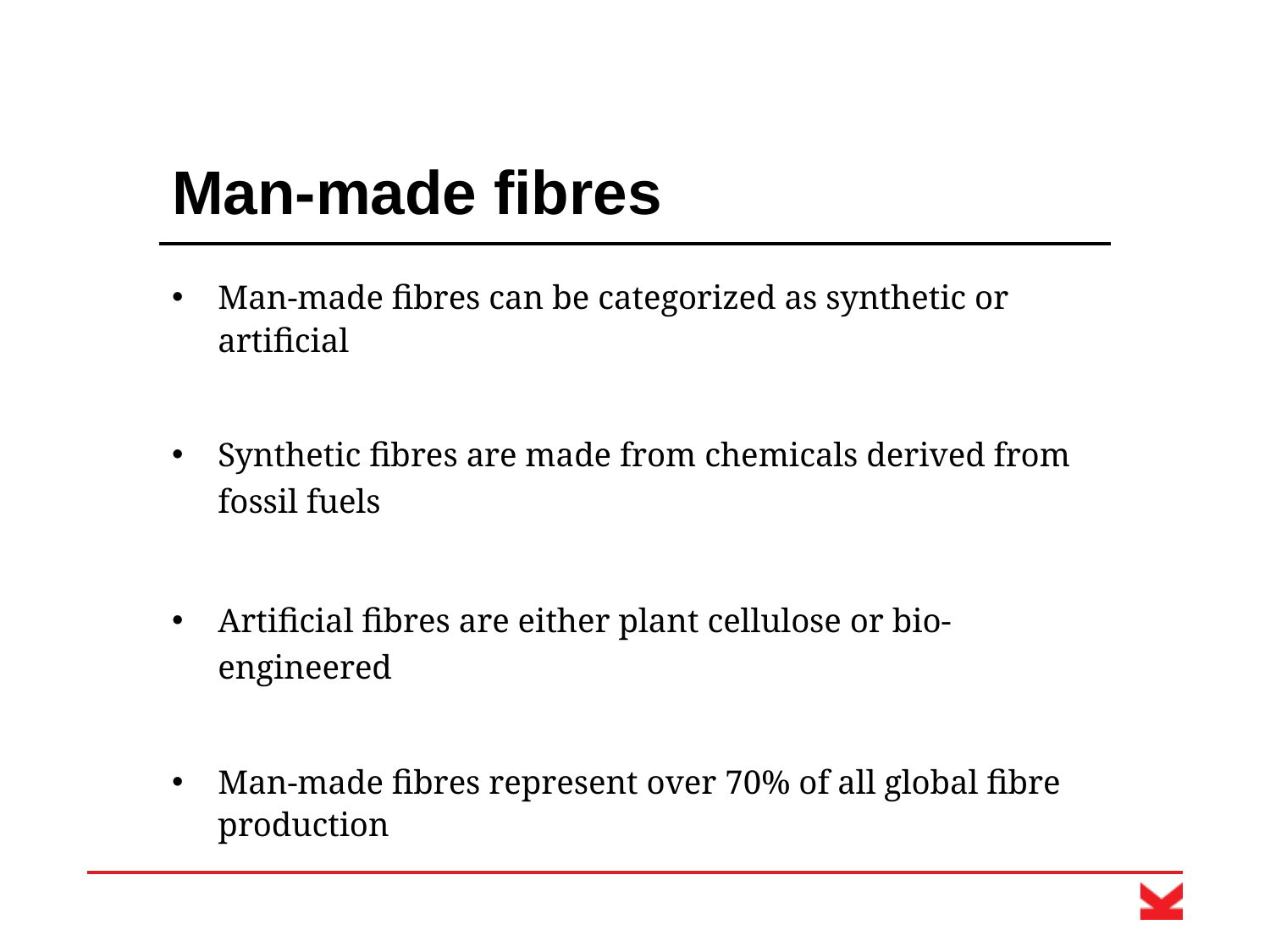

# Man-made fibres
Man-made fibres can be categorized as synthetic or artificial

Synthetic fibres are made from chemicals derived from fossil fuels

Artificial fibres are either plant cellulose or bio-engineered

Man-made fibres represent over 70% of all global fibre production